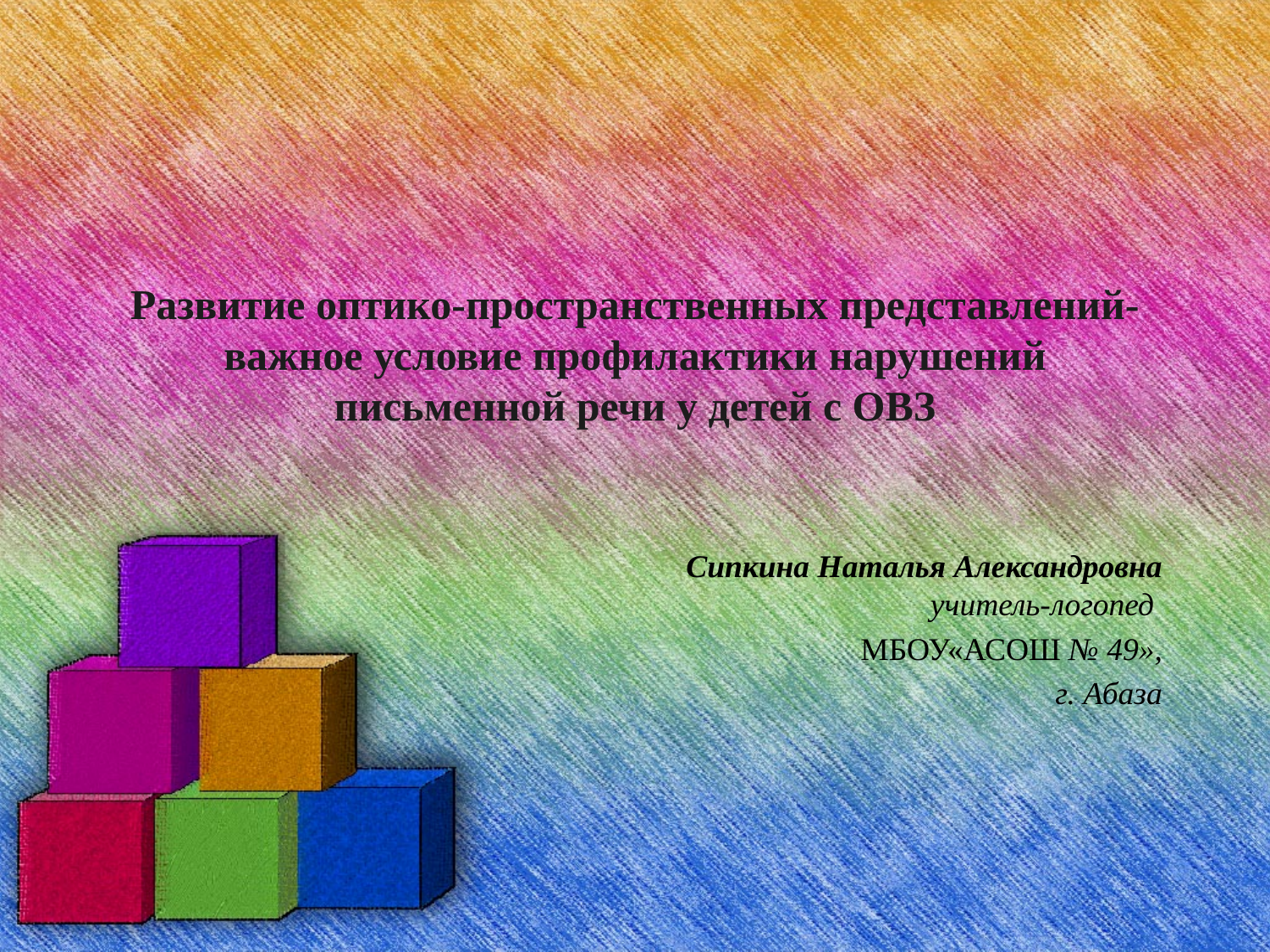

# Развитие оптико-пространственных представлений- важное условие профилактики нарушений письменной речи у детей с ОВЗ
Сипкина Наталья Александровна
учитель-логопед
    МБОУ«АСОШ № 49»,
 г. Абаза